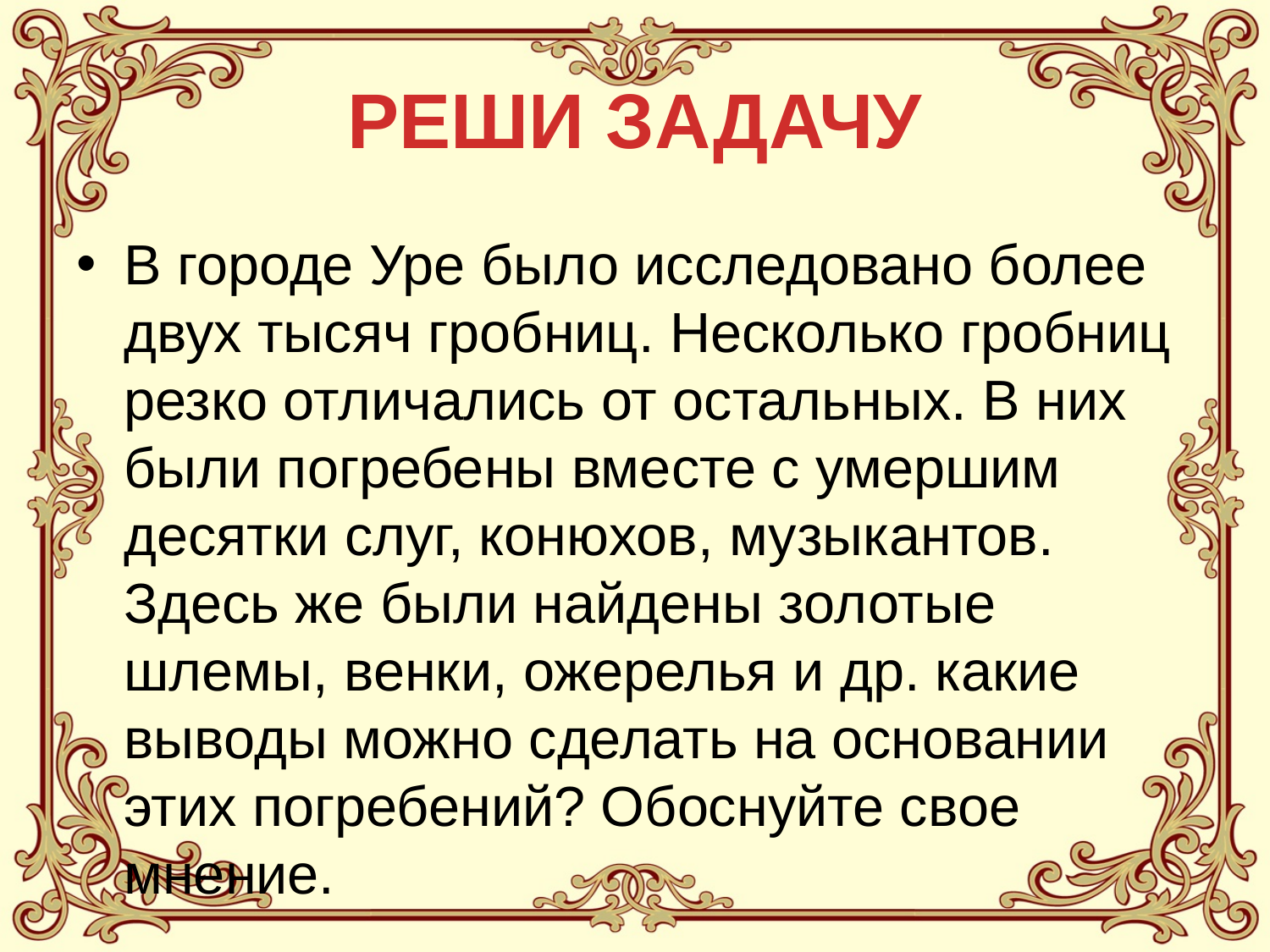

# РЕШИ ЗАДАЧУ
В городе Уре было исследовано более двух тысяч гробниц. Несколько гробниц резко отличались от остальных. В них были погребены вместе с умершим десятки слуг, конюхов, музыкантов. Здесь же были найдены золотые шлемы, венки, ожерелья и др. какие выводы можно сделать на основании этих погребений? Обоснуйте свое мнение.